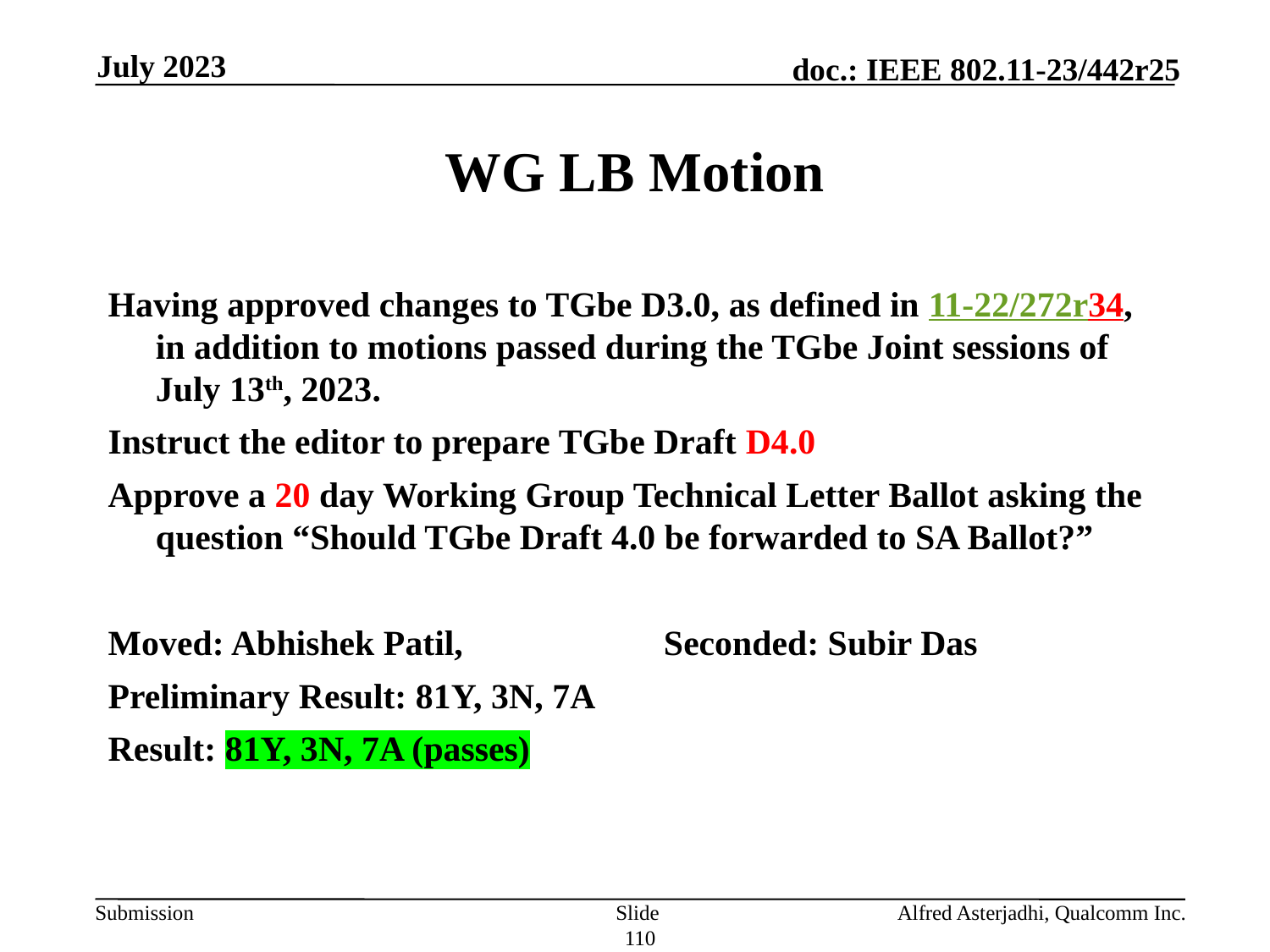

July 2023
# WG LB Motion
Having approved changes to TGbe D3.0, as defined in 11-22/272r34, in addition to motions passed during the TGbe Joint sessions of July 13th, 2023.
Instruct the editor to prepare TGbe Draft D4.0
Approve a 20 day Working Group Technical Letter Ballot asking the question “Should TGbe Draft 4.0 be forwarded to SA Ballot?”

Moved: Abhishek Patil,  		Seconded: Subir Das
Preliminary Result: 81Y, 3N, 7A
Result: 81Y, 3N, 7A (passes)

Slide 110
Alfred Asterjadhi, Qualcomm Inc.